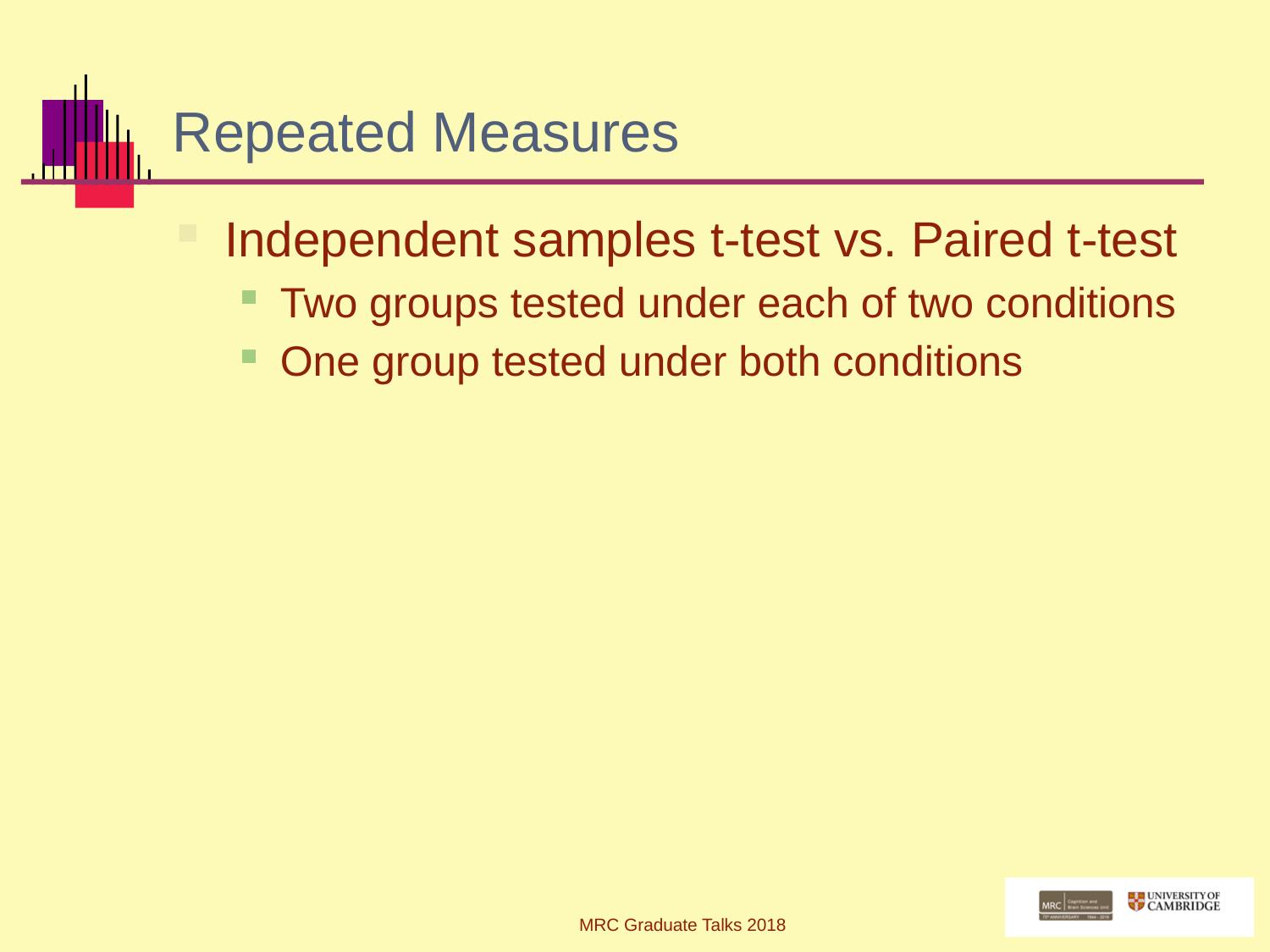

# Repeated Measures
Independent samples t-test vs. Paired t-test
Two groups tested under each of two conditions
One group tested under both conditions

MRC Graduate Talks 2018